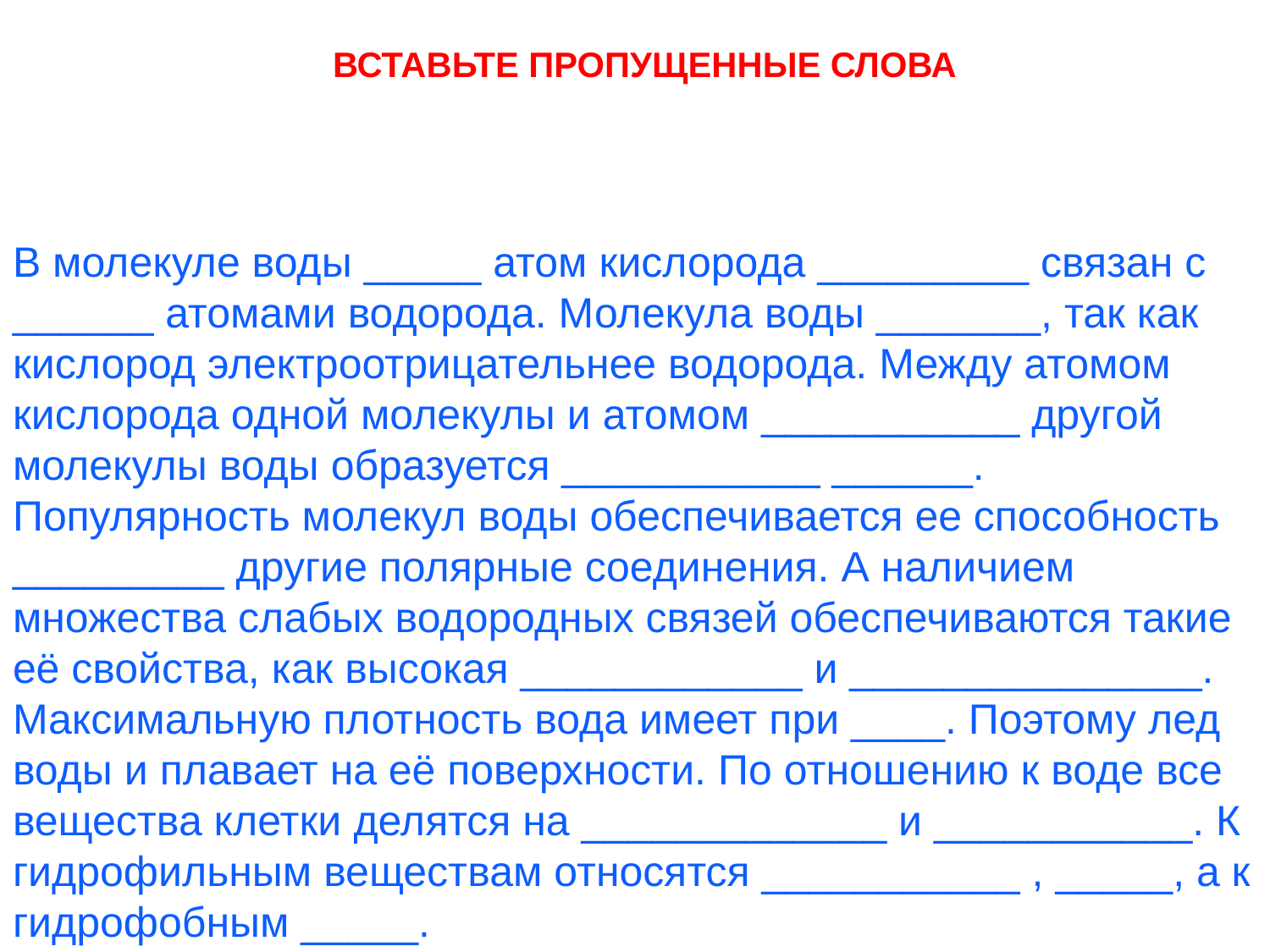

# Вставьте пропущенные слова

В молекуле воды _____ атом кислорода _________ связан с ______ атомами водорода. Молекула воды _______, так как кислород электроотрицательнее водорода. Между атомом кислорода одной молекулы и атомом ___________ другой молекулы воды образуется ___________ ______. Популярность молекул воды обеспечивается ее способность _________ другие полярные соединения. А наличием множества слабых водородных связей обеспечиваются такие её свойства, как высокая ____________ и _______________. Максимальную плотность вода имеет при ____. Поэтому лед воды и плавает на её поверхности. По отношению к воде все вещества клетки делятся на _____________ и ___________. К гидрофильным веществам относятся ___________ , _____, а к гидрофобным _____.